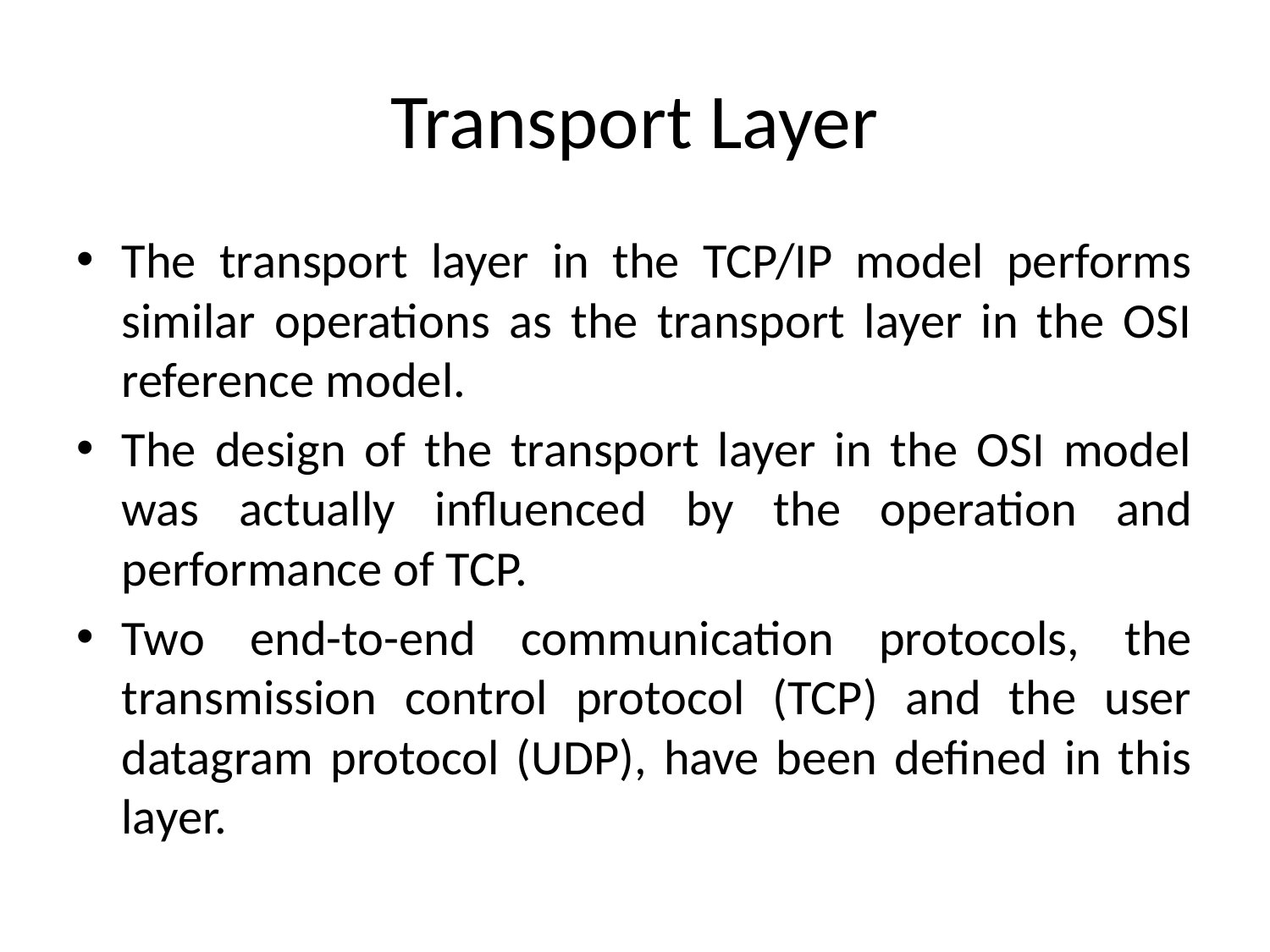

# Transport Layer
The transport layer in the TCP/IP model performs similar operations as the transport layer in the OSI reference model.
The design of the transport layer in the OSI model was actually influenced by the operation and performance of TCP.
Two end-to-end communication protocols, the transmission control protocol (TCP) and the user datagram protocol (UDP), have been defined in this layer.